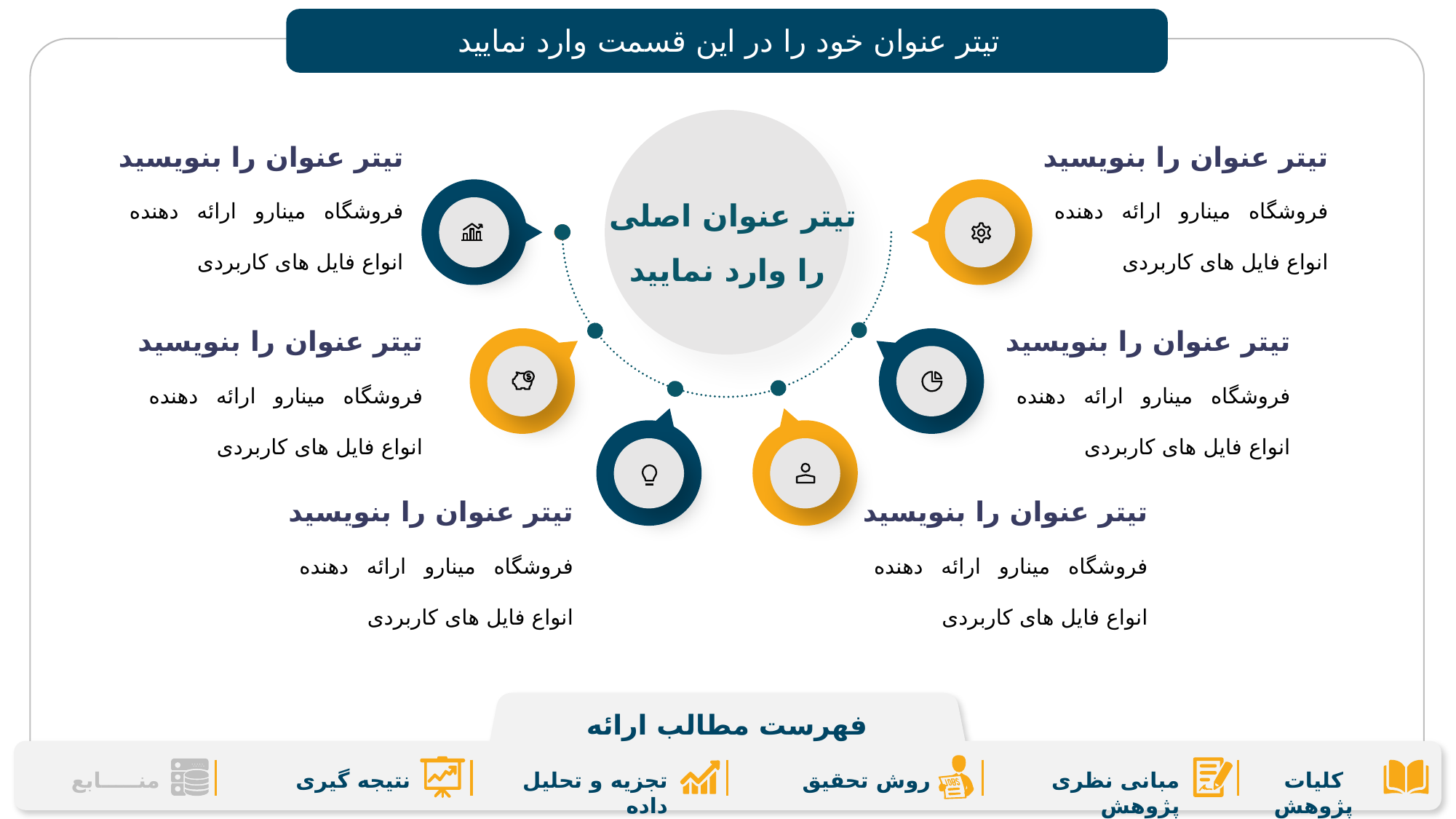

تیتر عنوان خود را در این قسمت وارد نمایید
تیتر عنوان را بنویسید
فروشگاه مینارو ارائه دهنده انواع فایل های کاربردی
تیتر عنوان را بنویسید
فروشگاه مینارو ارائه دهنده انواع فایل های کاربردی

تیتر عنوان اصلی
را وارد نمایید
تیتر عنوان را بنویسید
فروشگاه مینارو ارائه دهنده انواع فایل های کاربردی
تیتر عنوان را بنویسید
فروشگاه مینارو ارائه دهنده انواع فایل های کاربردی
تیتر عنوان را بنویسید
فروشگاه مینارو ارائه دهنده انواع فایل های کاربردی
تیتر عنوان را بنویسید
فروشگاه مینارو ارائه دهنده انواع فایل های کاربردی